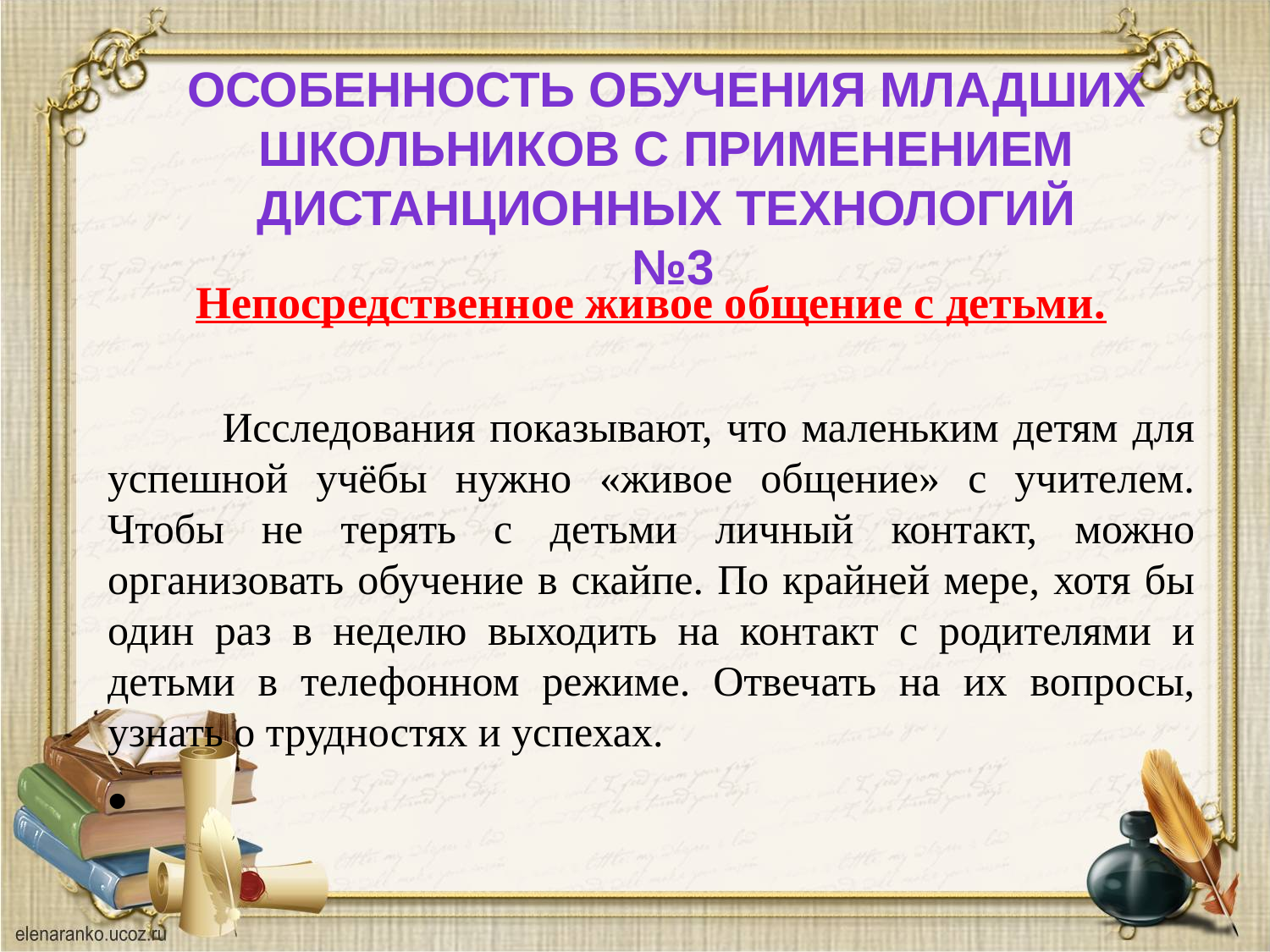

# Особенность обучения младших школьников с применением дистанционных технологий №3
Непосредственное живое общение с детьми.

        Исследования показывают, что маленьким детям для успешной учёбы нужно «живое общение» с учителем. Чтобы не терять с детьми личный контакт, можно организовать обучение в скайпе. По крайней мере, хотя бы один раз в неделю выходить на контакт с родителями и детьми в телефонном режиме. Отвечать на их вопросы, узнать о трудностях и успехах.